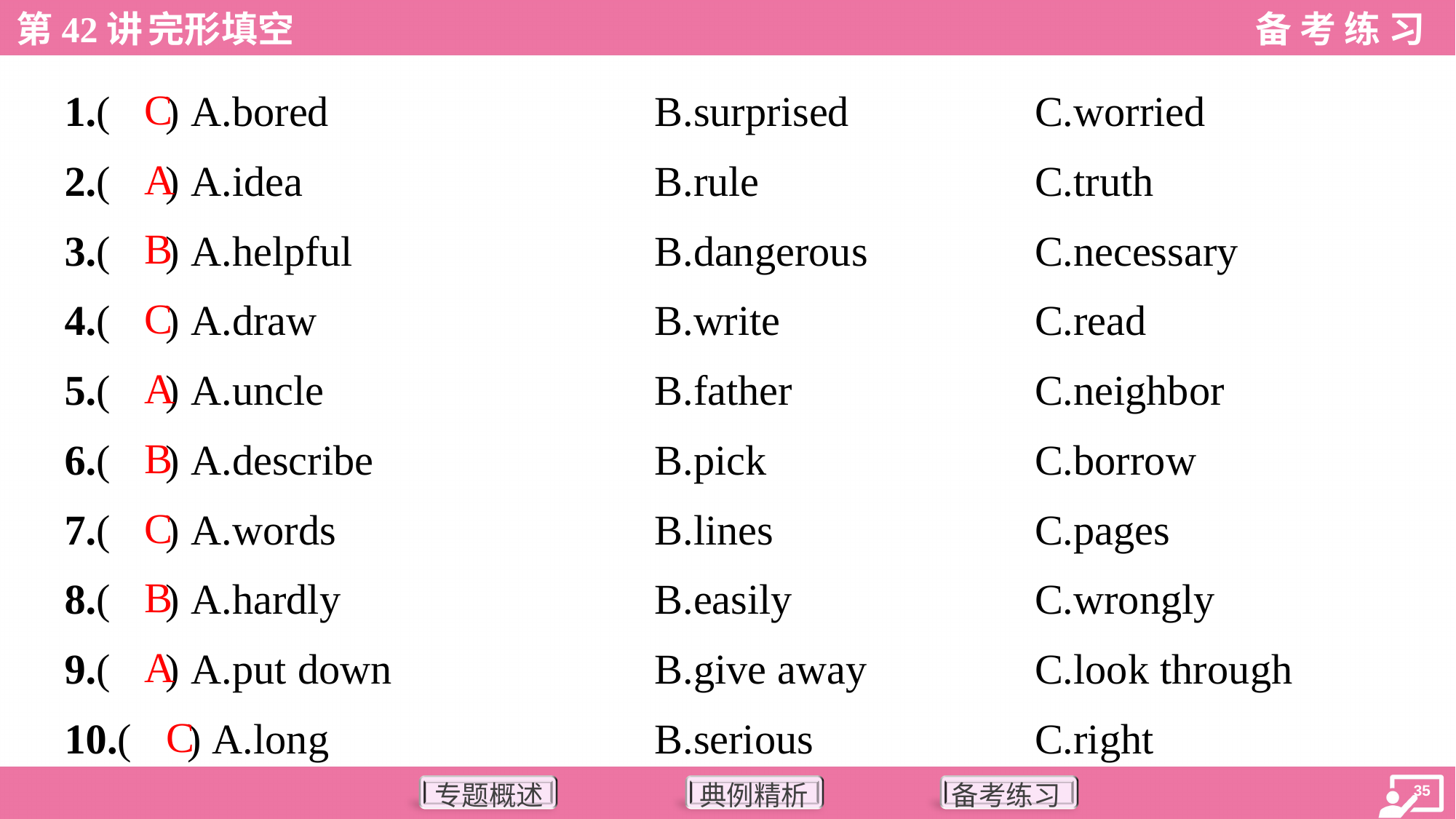

C
1.(     ) A.bored	B.surprised	C.worried
A
2.(     ) A.idea	B.rule	C.truth
B
3.(     ) A.helpful	B.dangerous	C.necessary
C
4.(     ) A.draw	B.write	C.read
A
5.(     ) A.uncle	B.father	C.neighbor
B
6.(     ) A.describe	B.pick	C.borrow
C
7.(     ) A.words	B.lines	C.pages
B
8.(     ) A.hardly	B.easily	C.wrongly
A
9.(     ) A.put down	B.give away	C.look through
C
10.(     ) A.long	B.serious	C.right